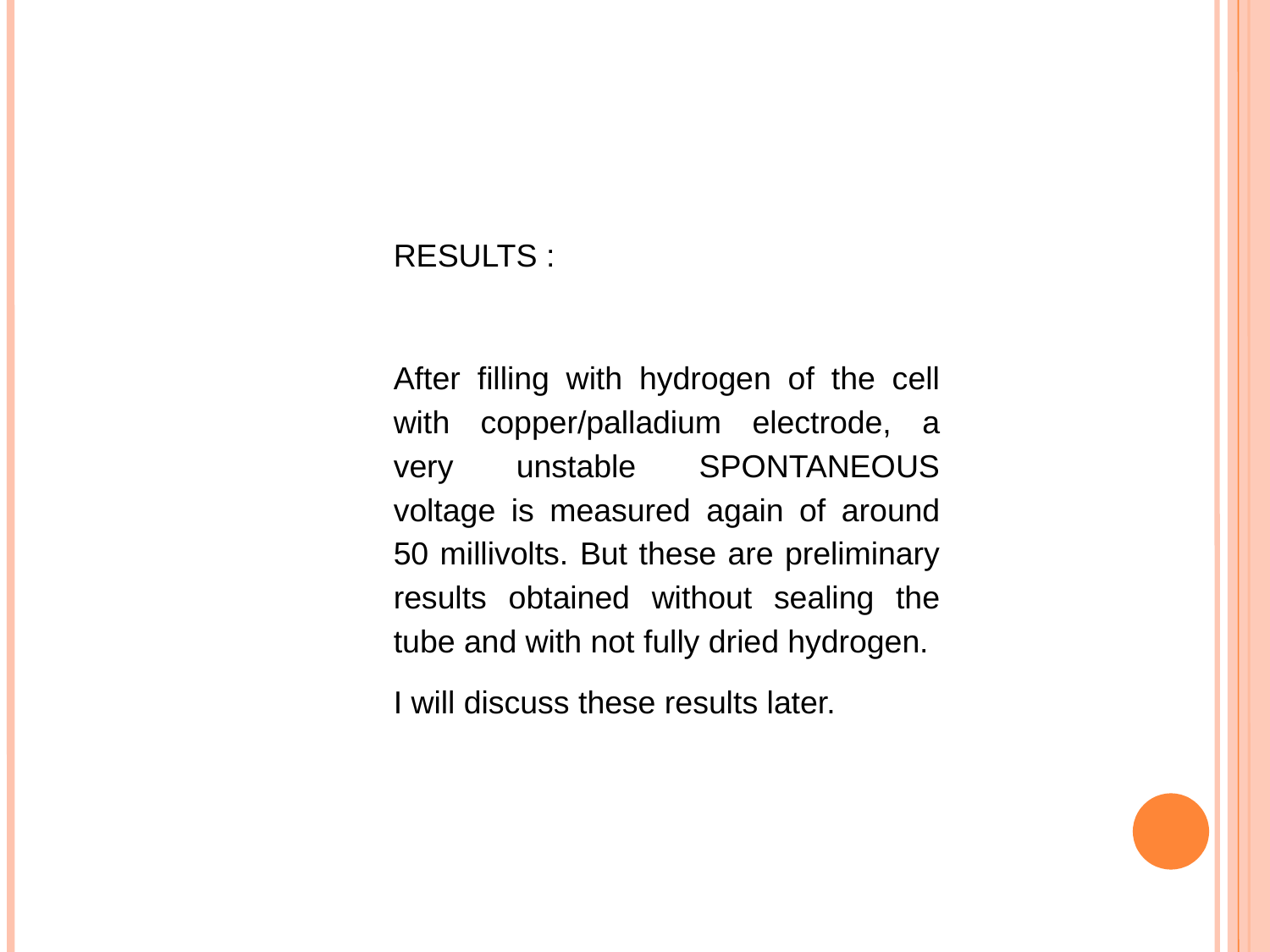

RESULTS :

After filling with hydrogen of the cell with copper/palladium electrode, a very unstable SPONTANEOUS voltage is measured again of around 50 millivolts. But these are preliminary results obtained without sealing the tube and with not fully dried hydrogen.
I will discuss these results later.